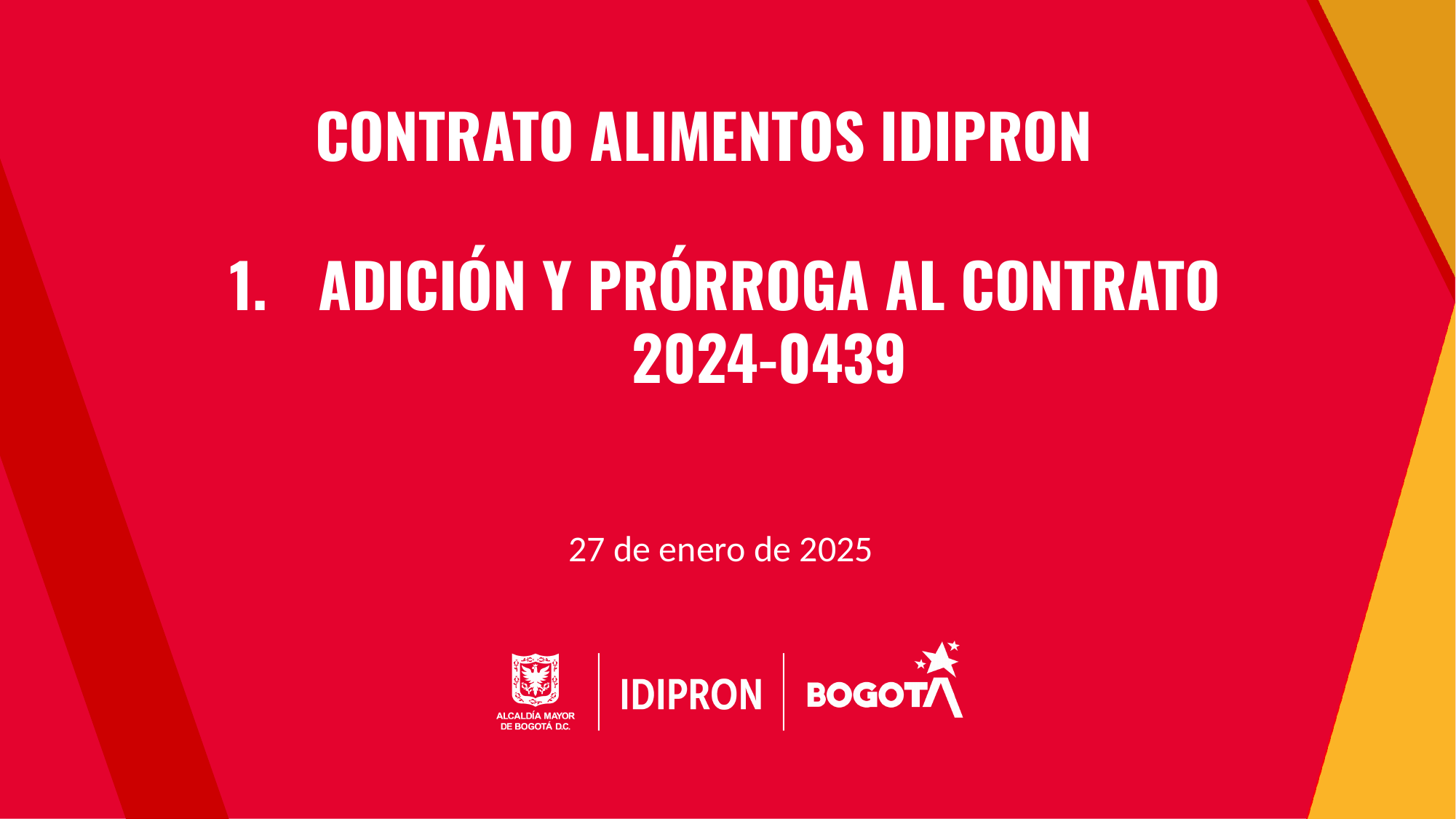

CONTRATO ALIMENTOS IDIPRON
ADICIÓN Y PRÓRROGA AL CONTRATO 2024-0439

27 de enero de 2025